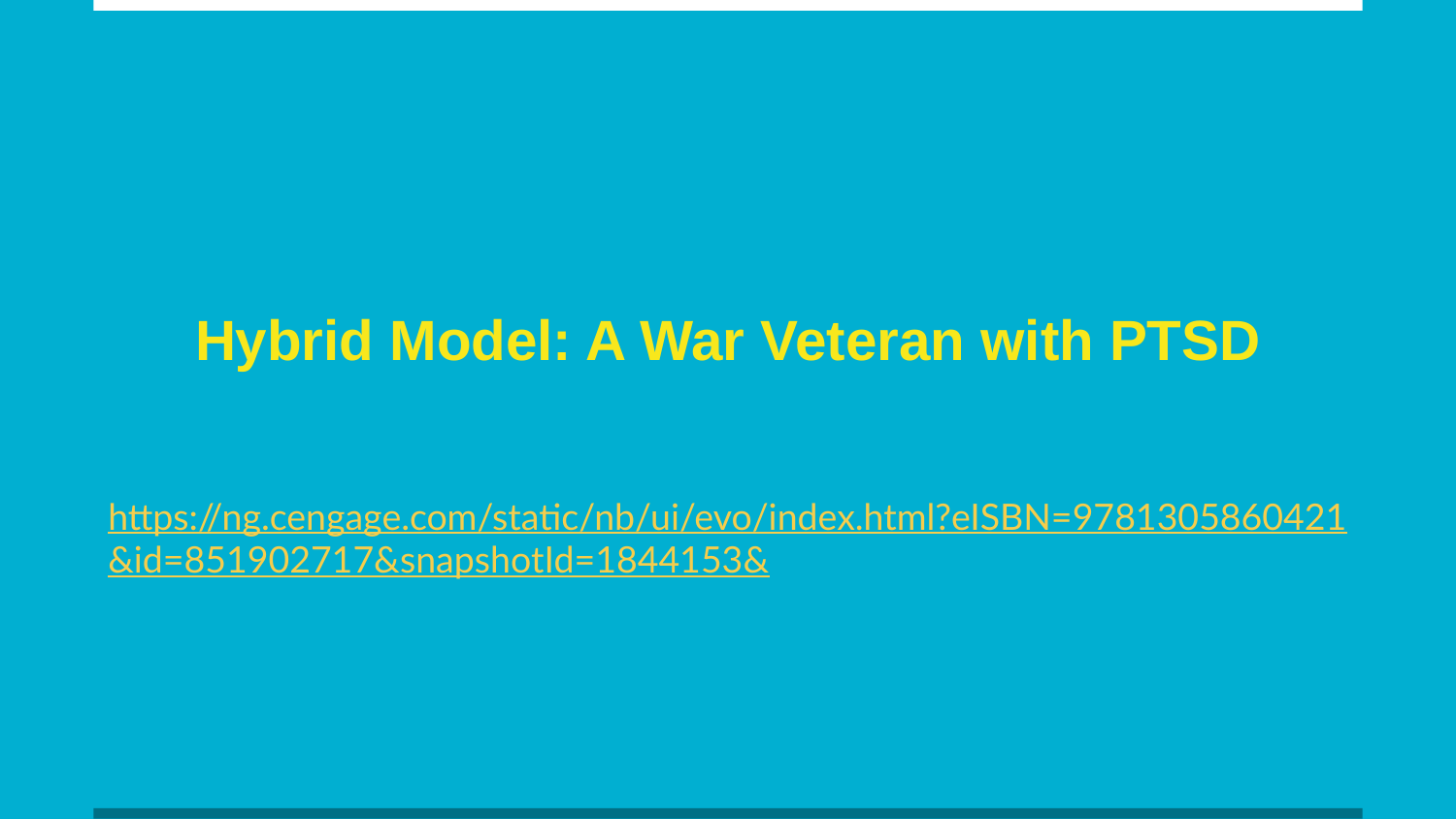

# Hybrid Model: A War Veteran with PTSD
https://ng.cengage.com/static/nb/ui/evo/index.html?eISBN=9781305860421&id=851902717&snapshotId=1844153&